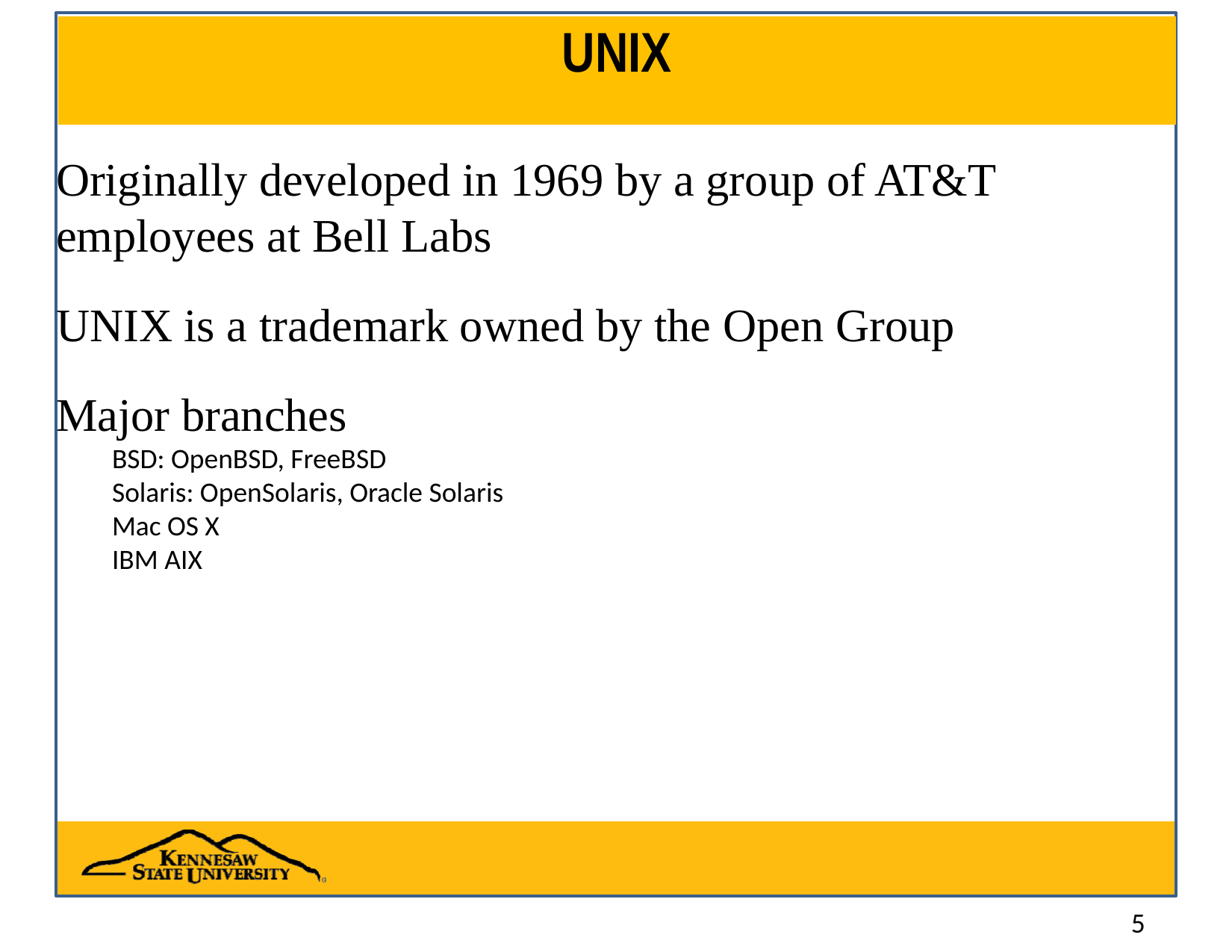

# UNIX
Originally developed in 1969 by a group of AT&T employees at Bell Labs

UNIX is a trademark owned by the Open Group

Major branches
BSD: OpenBSD, FreeBSD
Solaris: OpenSolaris, Oracle Solaris
Mac OS X
IBM AIX